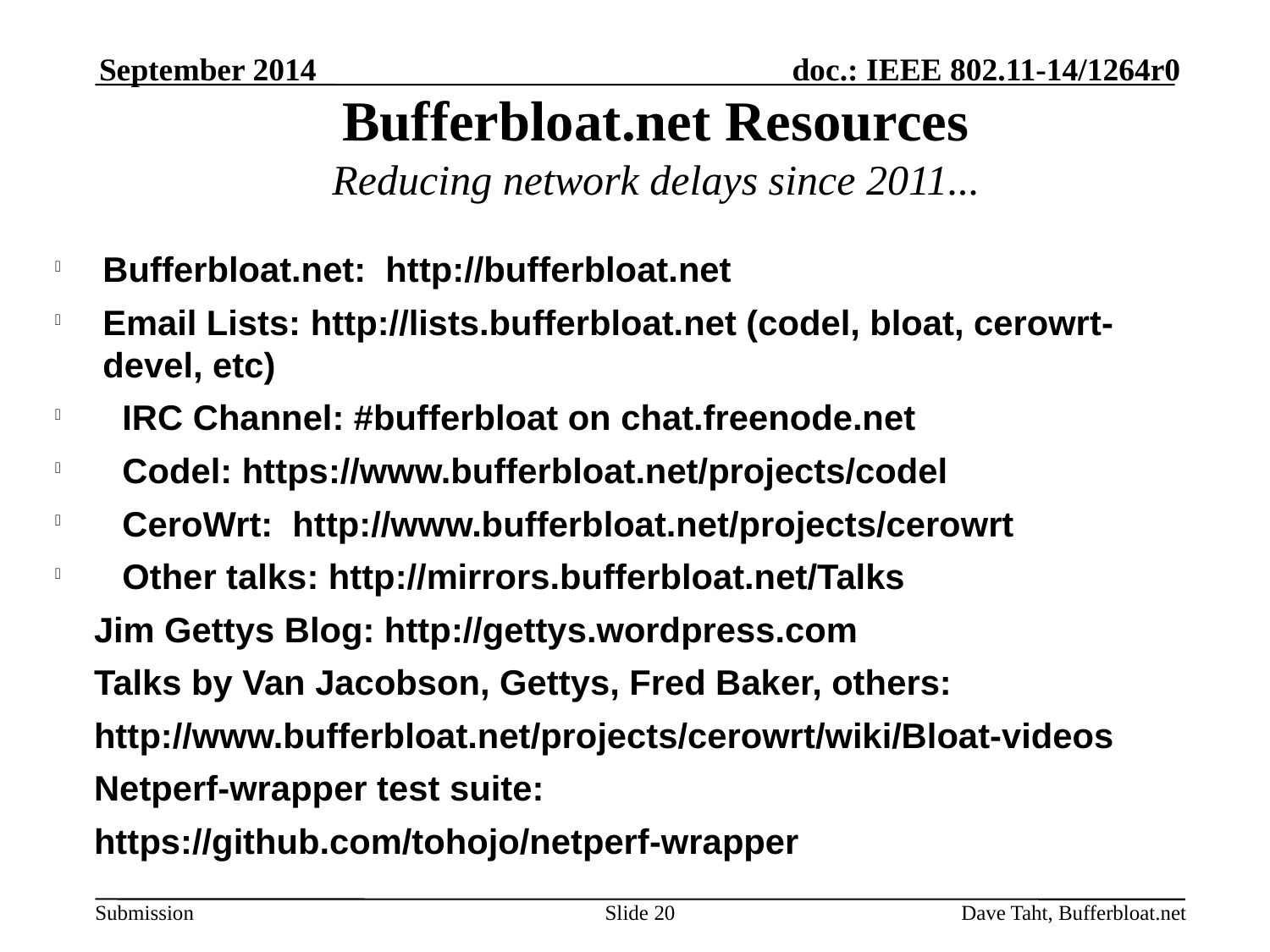

September 2014
# Bufferbloat.net Resources Reducing network delays since 2011...
Bufferbloat.net:  http://bufferbloat.net
Email Lists: http://lists.bufferbloat.net (codel, bloat, cerowrt-devel, etc)
  IRC Channel: #bufferbloat on chat.freenode.net
  Codel: https://www.bufferbloat.net/projects/codel
  CeroWrt:  http://www.bufferbloat.net/projects/cerowrt
  Other talks: http://mirrors.bufferbloat.net/Talks
    Jim Gettys Blog: http://gettys.wordpress.com
    Talks by Van Jacobson, Gettys, Fred Baker, others:
    http://www.bufferbloat.net/projects/cerowrt/wiki/Bloat-videos
    Netperf-wrapper test suite:
    https://github.com/tohojo/netperf-wrapper
Slide 20
Dave Taht, Bufferbloat.net